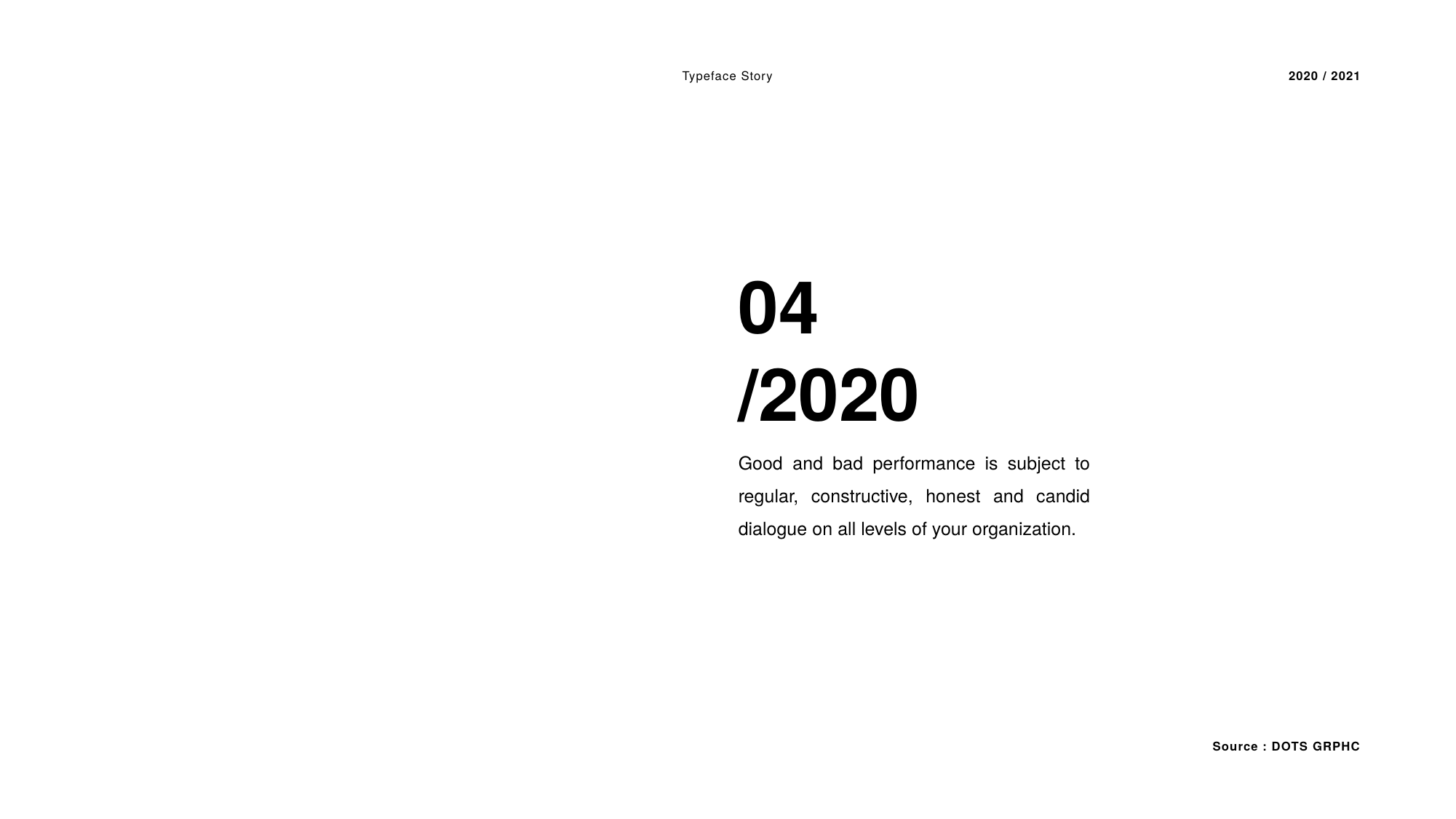

Typeface Story
2020 / 2021
04
/2020
Good and bad performance is subject to regular, constructive, honest and candid dialogue on all levels of your organization.
Source : DOTS GRPHC